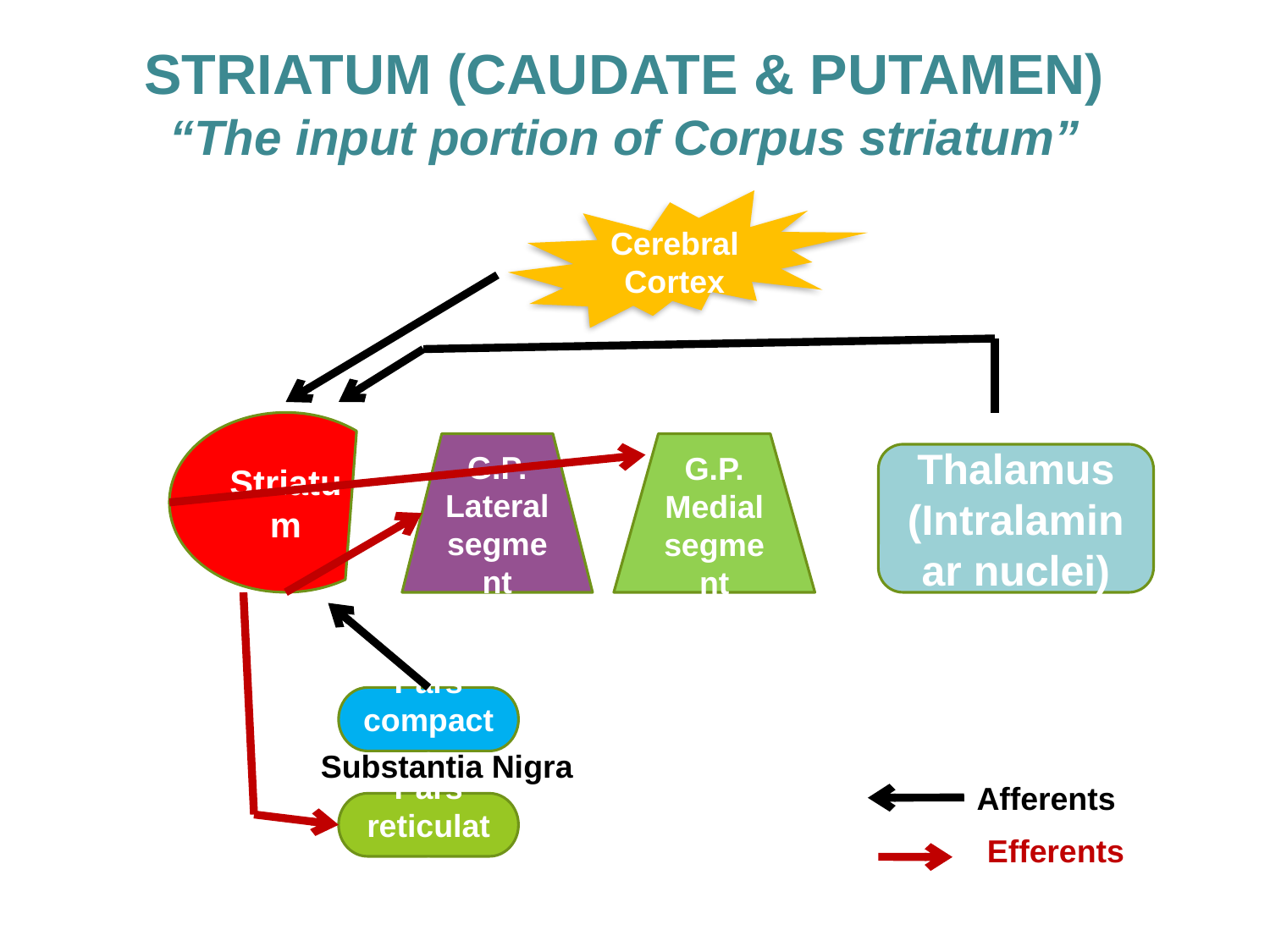

STRIATUM (CAUDATE & PUTAMEN)
“The input portion of Corpus striatum”
Cerebral Cortex
Striatum
G.P.
Lateral segment
G.P.
Medial segment
Thalamus
(Intralaminar nuclei)
Pars compacta
Substantia Nigra
Afferents
Pars reticulata
Efferents